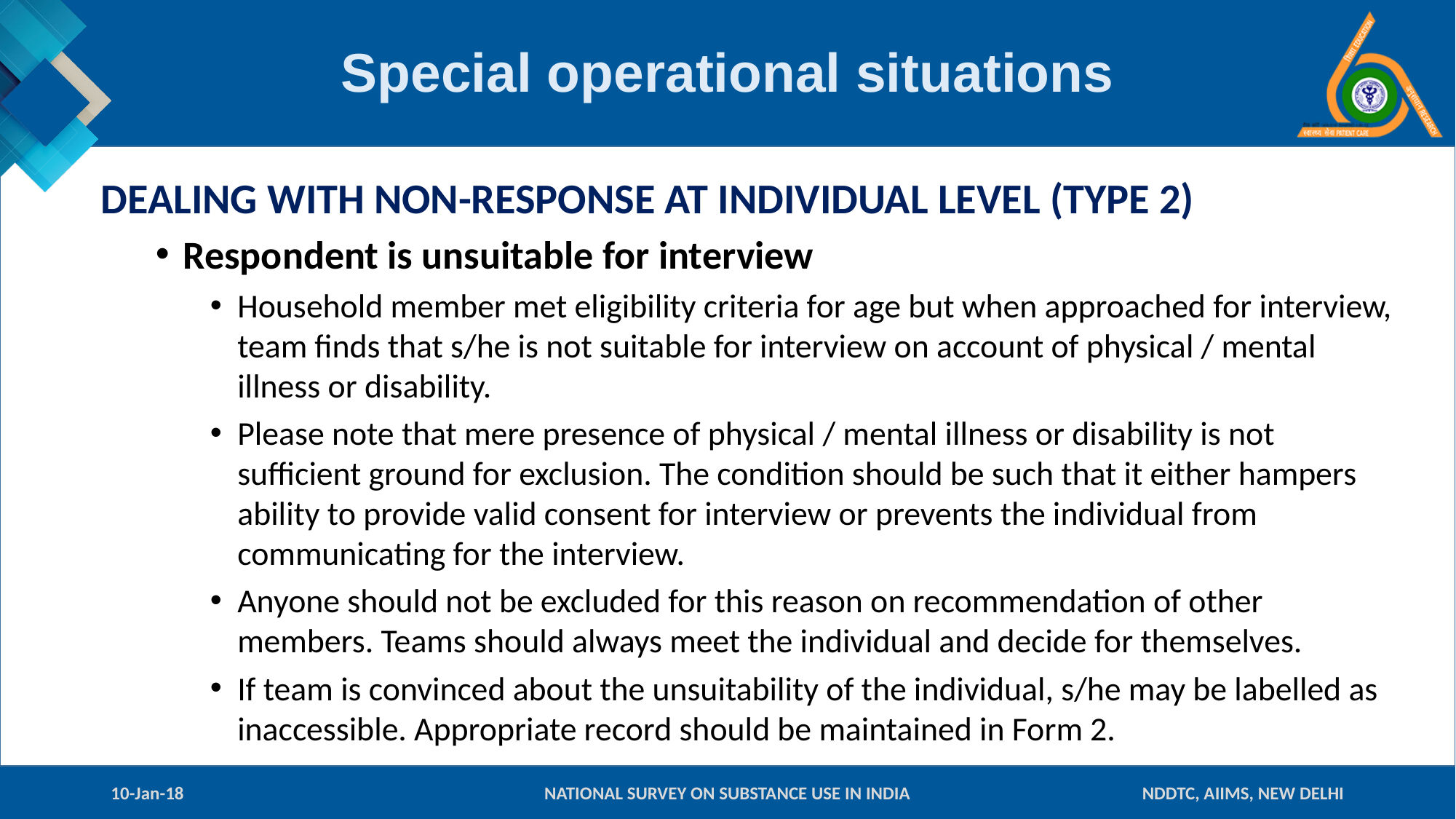

# Special operational situations
DEALING WITH NON-RESPONSE AT INDIVIDUAL LEVEL (TYPE 2)
Respondent is unsuitable for interview
Household member met eligibility criteria for age but when approached for interview, team finds that s/he is not suitable for interview on account of physical / mental illness or disability.
Please note that mere presence of physical / mental illness or disability is not sufficient ground for exclusion. The condition should be such that it either hampers ability to provide valid consent for interview or prevents the individual from communicating for the interview.
Anyone should not be excluded for this reason on recommendation of other members. Teams should always meet the individual and decide for themselves.
If team is convinced about the unsuitability of the individual, s/he may be labelled as inaccessible. Appropriate record should be maintained in Form 2.
10-Jan-18
NATIONAL SURVEY ON SUBSTANCE USE IN INDIA
NDDTC, AIIMS, NEW DELHI